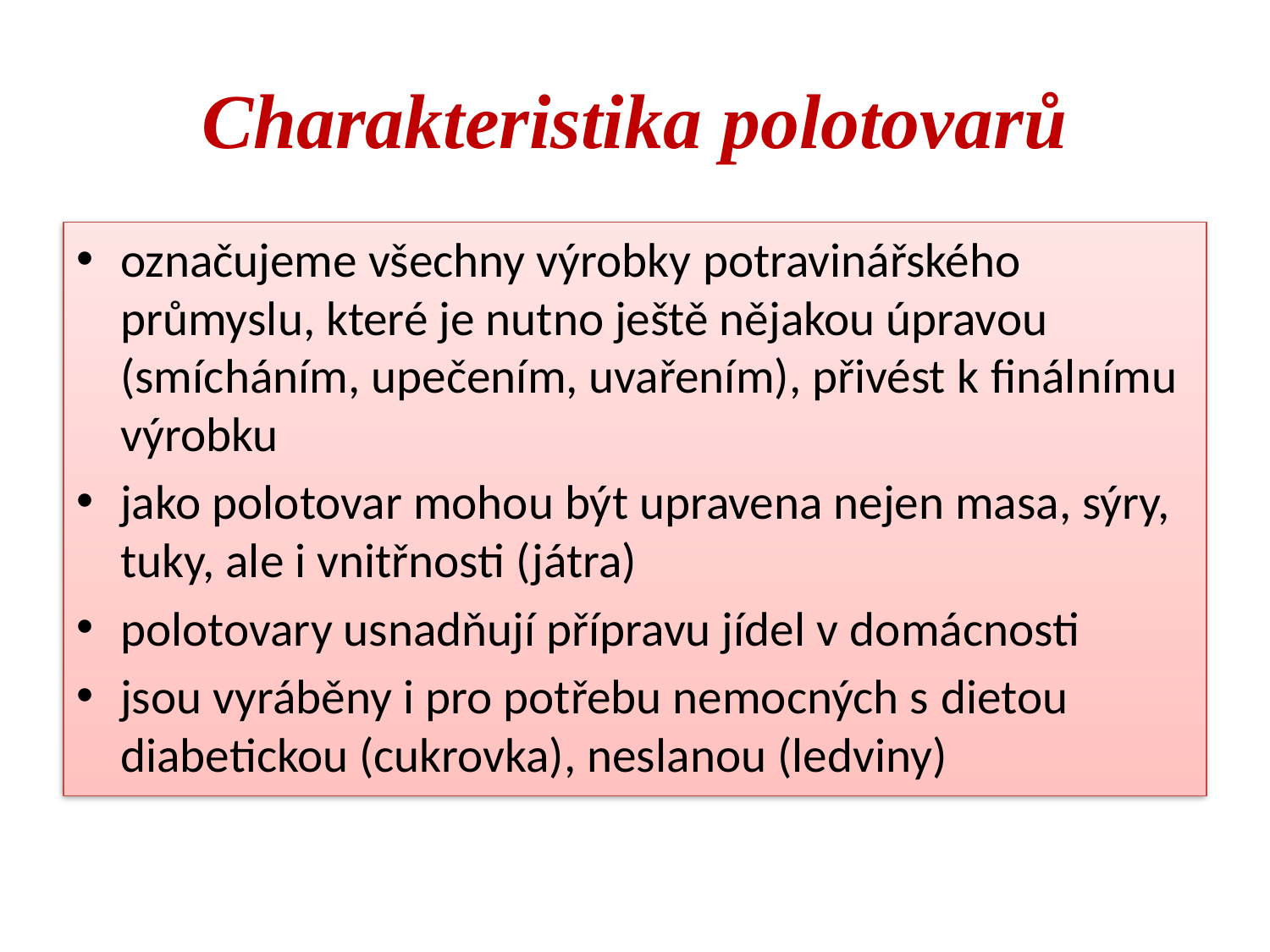

# Charakteristika polotovarů
označujeme všechny výrobky potravinářského průmyslu, které je nutno ještě nějakou úpravou (smícháním, upečením, uvařením), přivést k finálnímu výrobku
jako polotovar mohou být upravena nejen masa, sýry, tuky, ale i vnitřnosti (játra)
polotovary usnadňují přípravu jídel v domácnosti
jsou vyráběny i pro potřebu nemocných s dietou diabetickou (cukrovka), neslanou (ledviny)